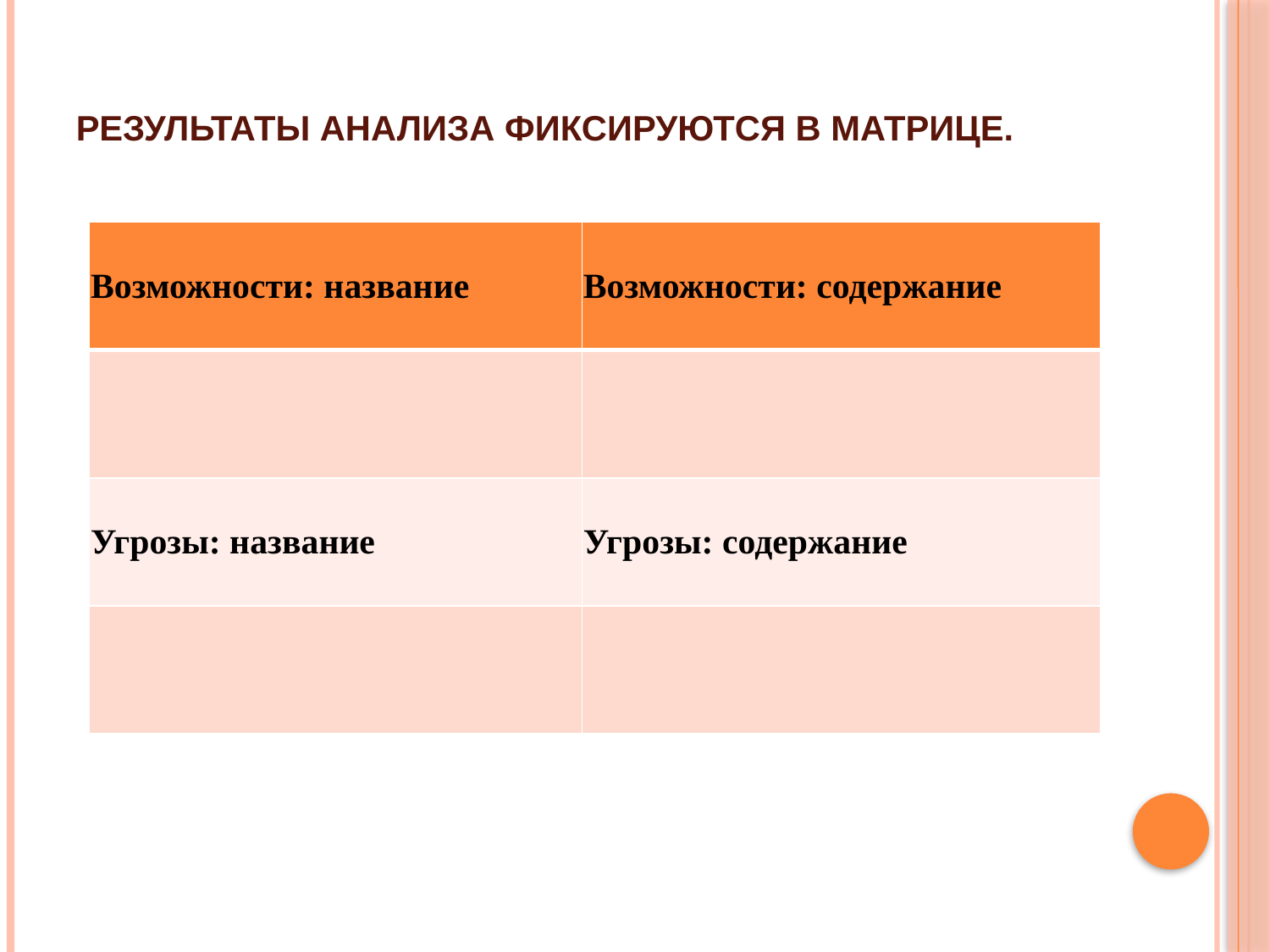

# Результаты анализа фиксируются в матрице.
| Возможности: название | Возможности: содержание |
| --- | --- |
|  |  |
| Угрозы: название | Угрозы: содержание |
|  |  |